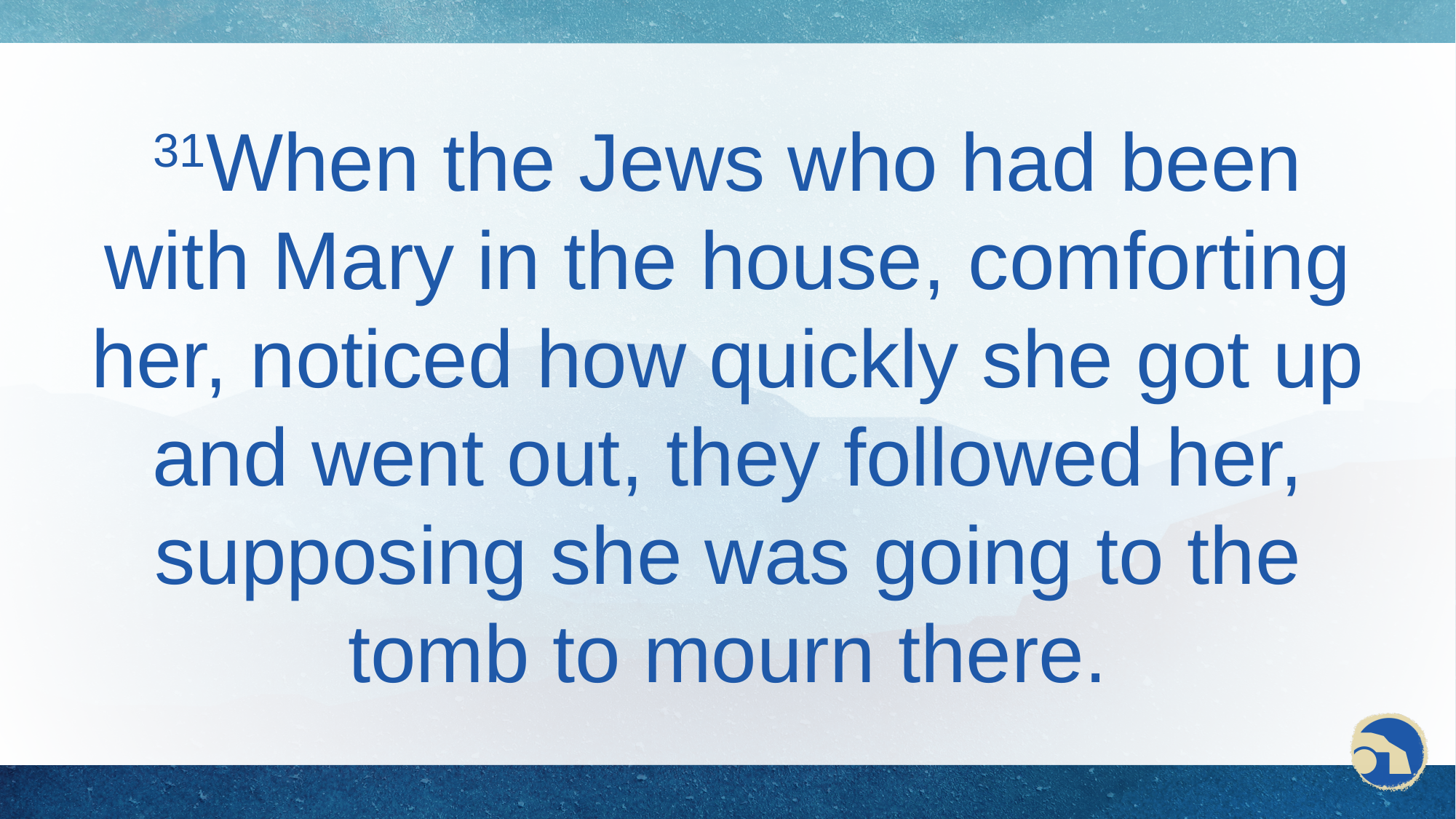

# 31When the Jews who had been with Mary in the house, comforting her, noticed how quickly she got up and went out, they followed her, supposing she was going to the tomb to mourn there.